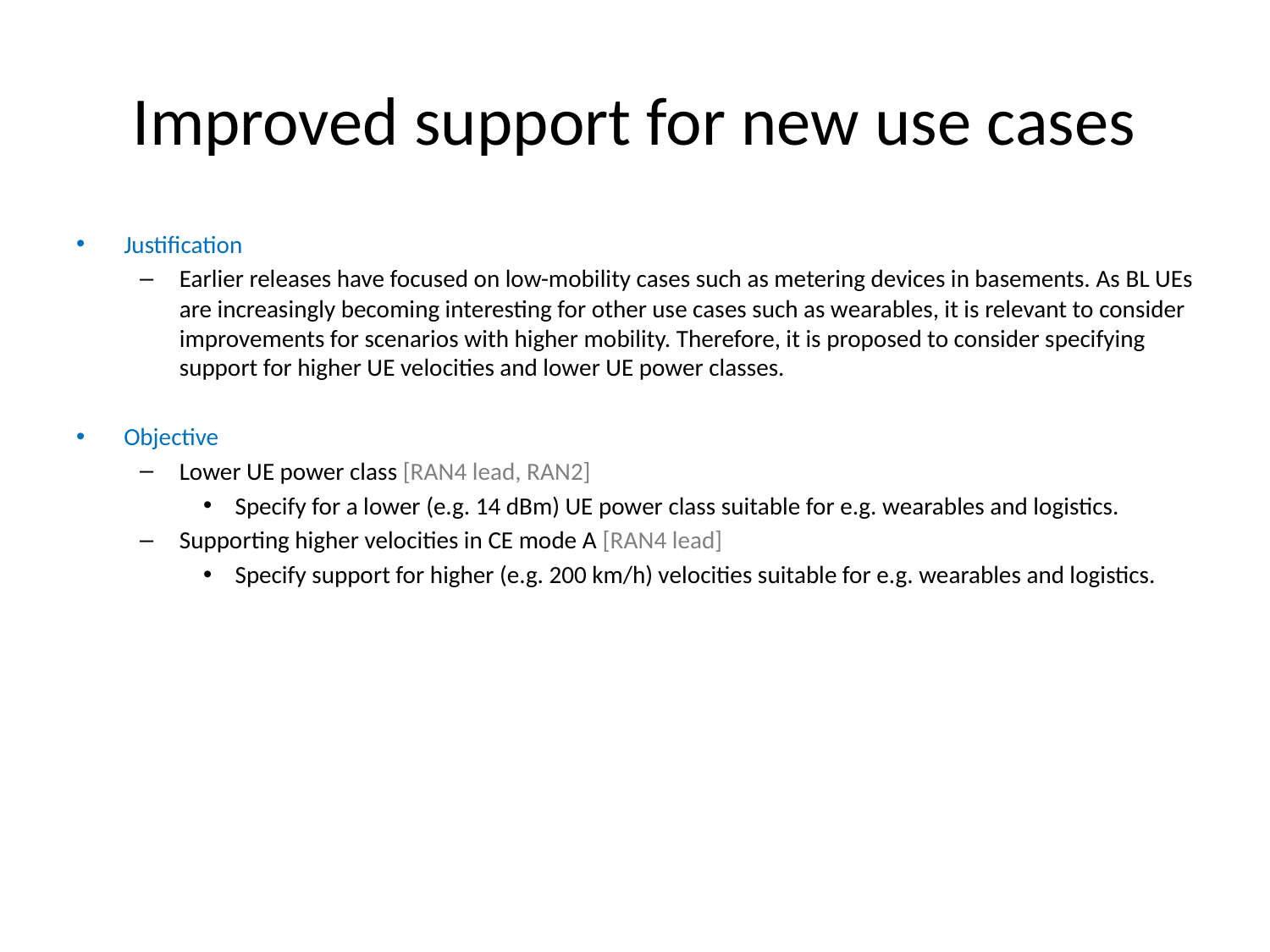

# Improved support for new use cases
Justification
Earlier releases have focused on low-mobility cases such as metering devices in basements. As BL UEs are increasingly becoming interesting for other use cases such as wearables, it is relevant to consider improvements for scenarios with higher mobility. Therefore, it is proposed to consider specifying support for higher UE velocities and lower UE power classes.

Objective
Lower UE power class [RAN4 lead, RAN2]
Specify for a lower (e.g. 14 dBm) UE power class suitable for e.g. wearables and logistics.
Supporting higher velocities in CE mode A [RAN4 lead]
Specify support for higher (e.g. 200 km/h) velocities suitable for e.g. wearables and logistics.